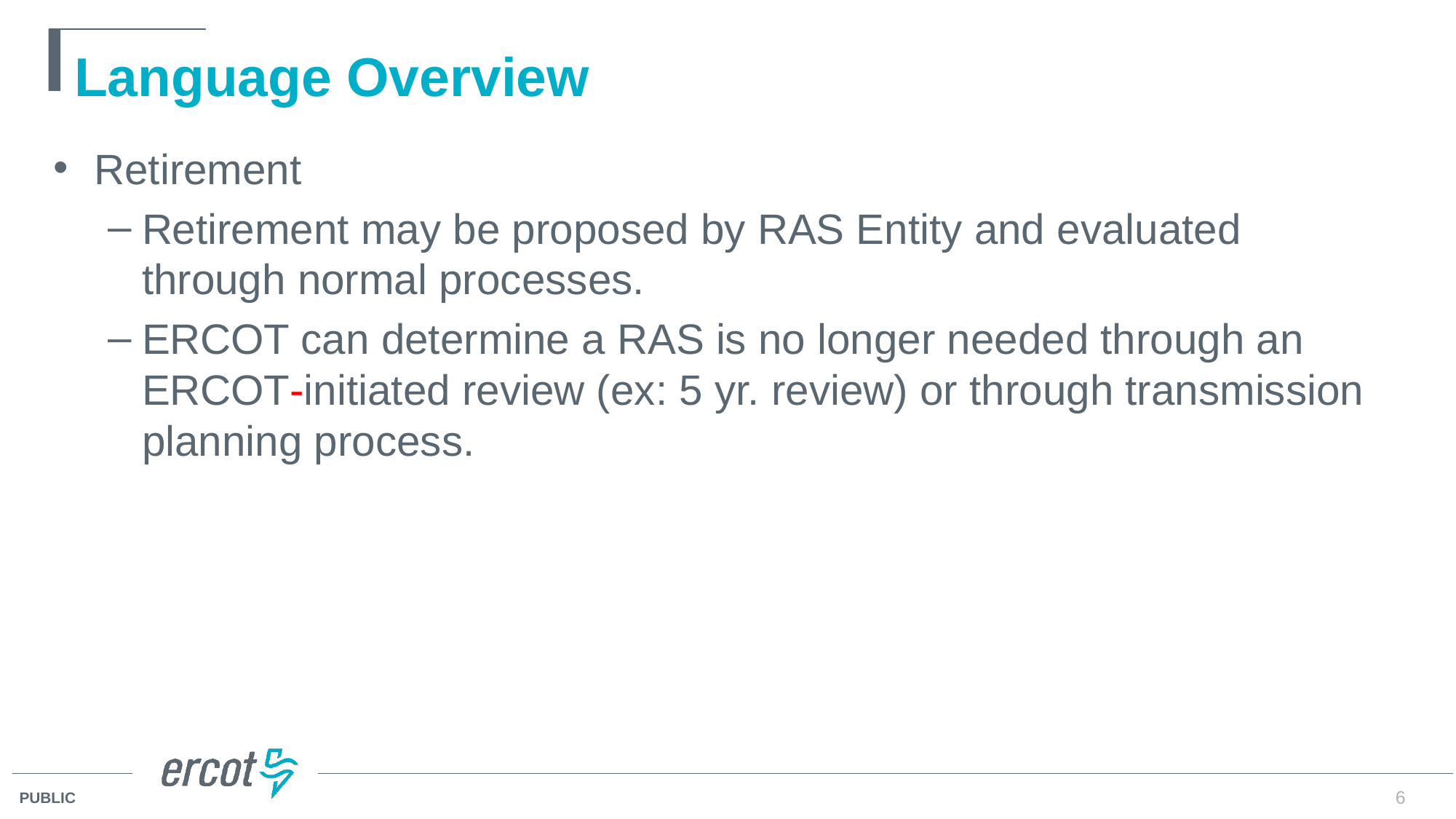

# Language Overview
Retirement
Retirement may be proposed by RAS Entity and evaluated through normal processes.
ERCOT can determine a RAS is no longer needed through an ERCOT-initiated review (ex: 5 yr. review) or through transmission planning process.

6